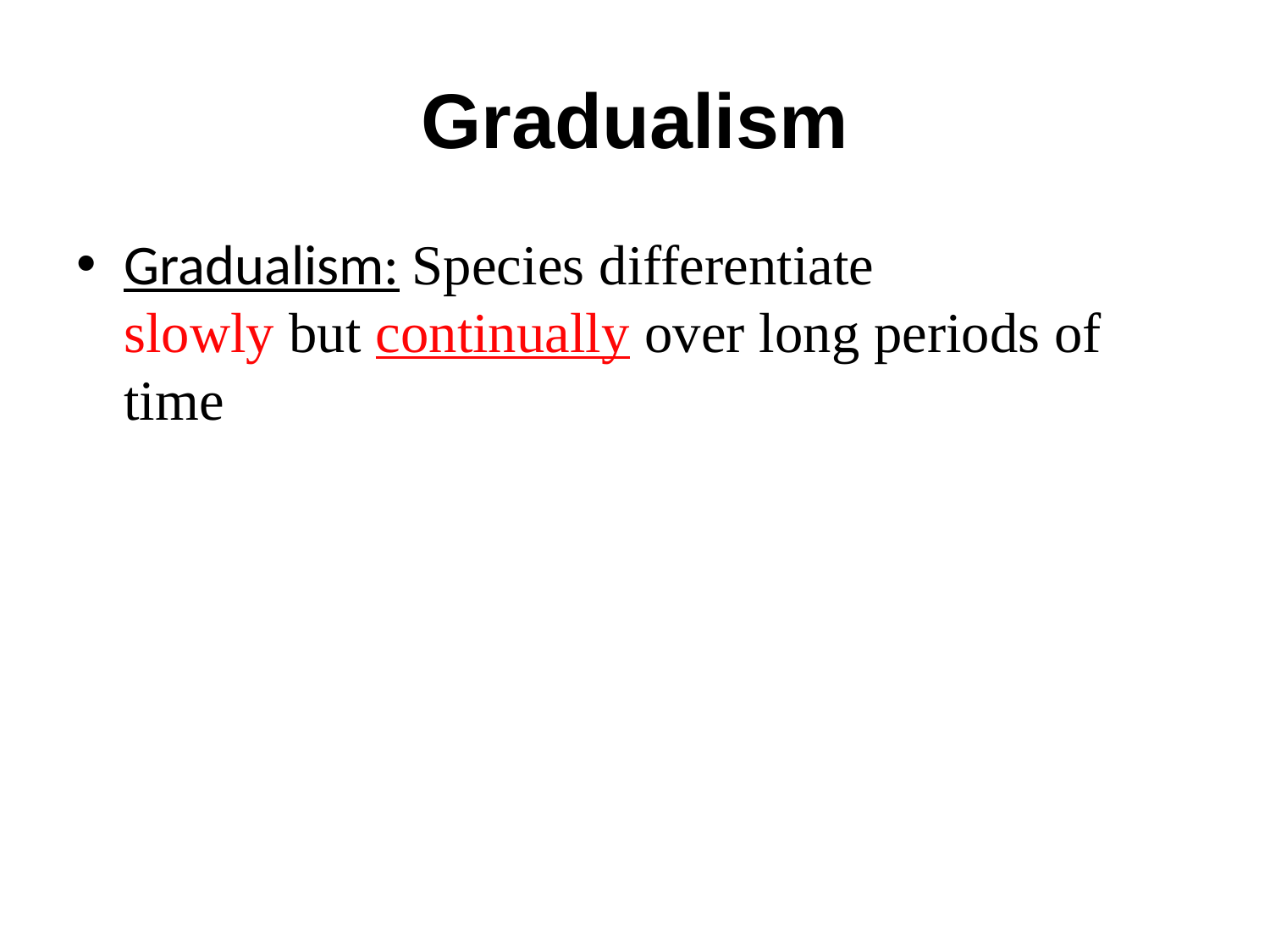

# Gradualism
Gradualism: Species differentiate                      slowly but continually over long periods of time